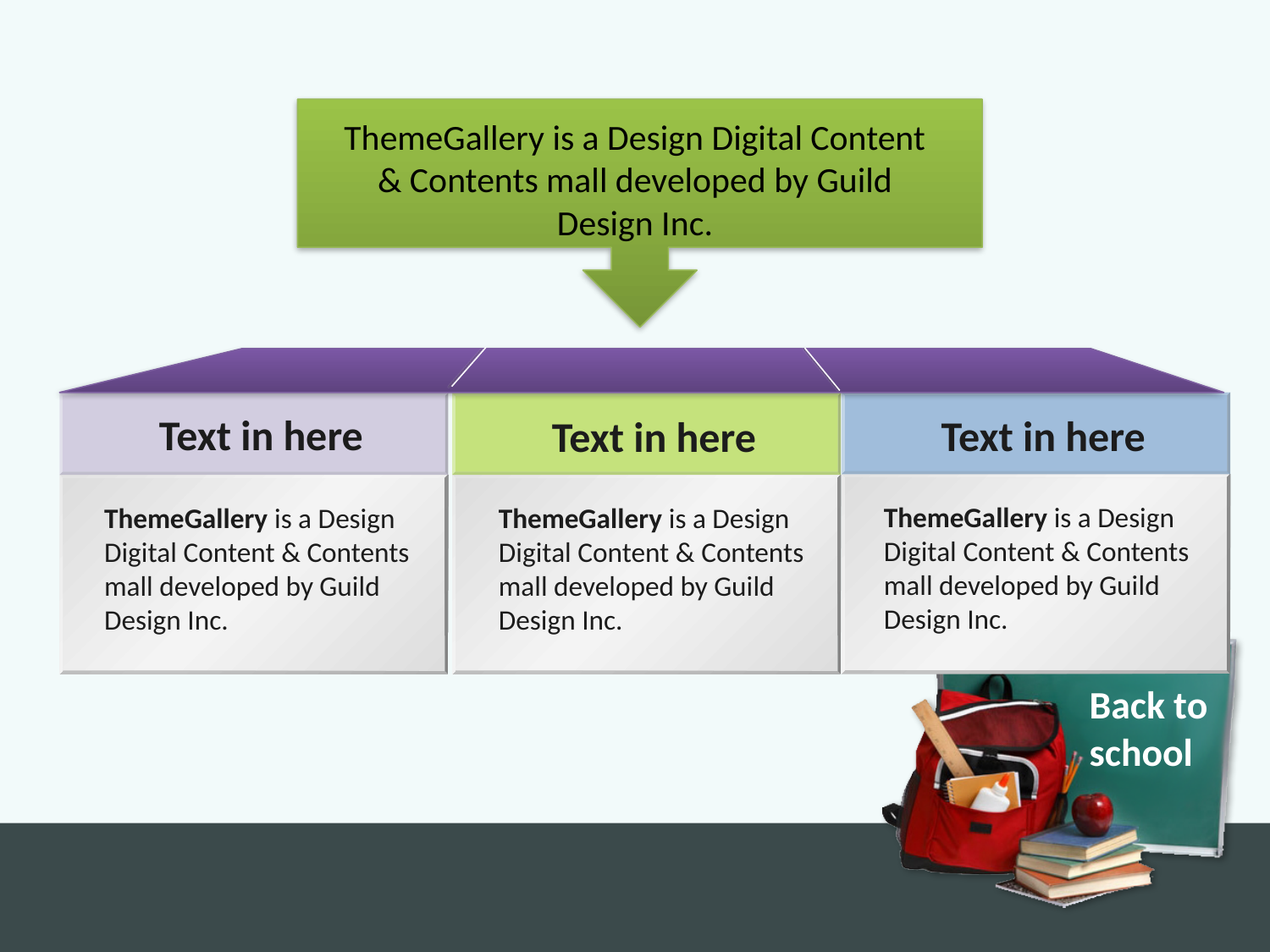

ThemeGallery is a Design Digital Content & Contents mall developed by Guild Design Inc.

Text in here
Text in here
Text in here
ThemeGallery is a Design Digital Content & Contents mall developed by Guild Design Inc.
ThemeGallery is a Design Digital Content & Contents mall developed by Guild Design Inc.
ThemeGallery is a Design Digital Content & Contents mall developed by Guild Design Inc.
Back to
school